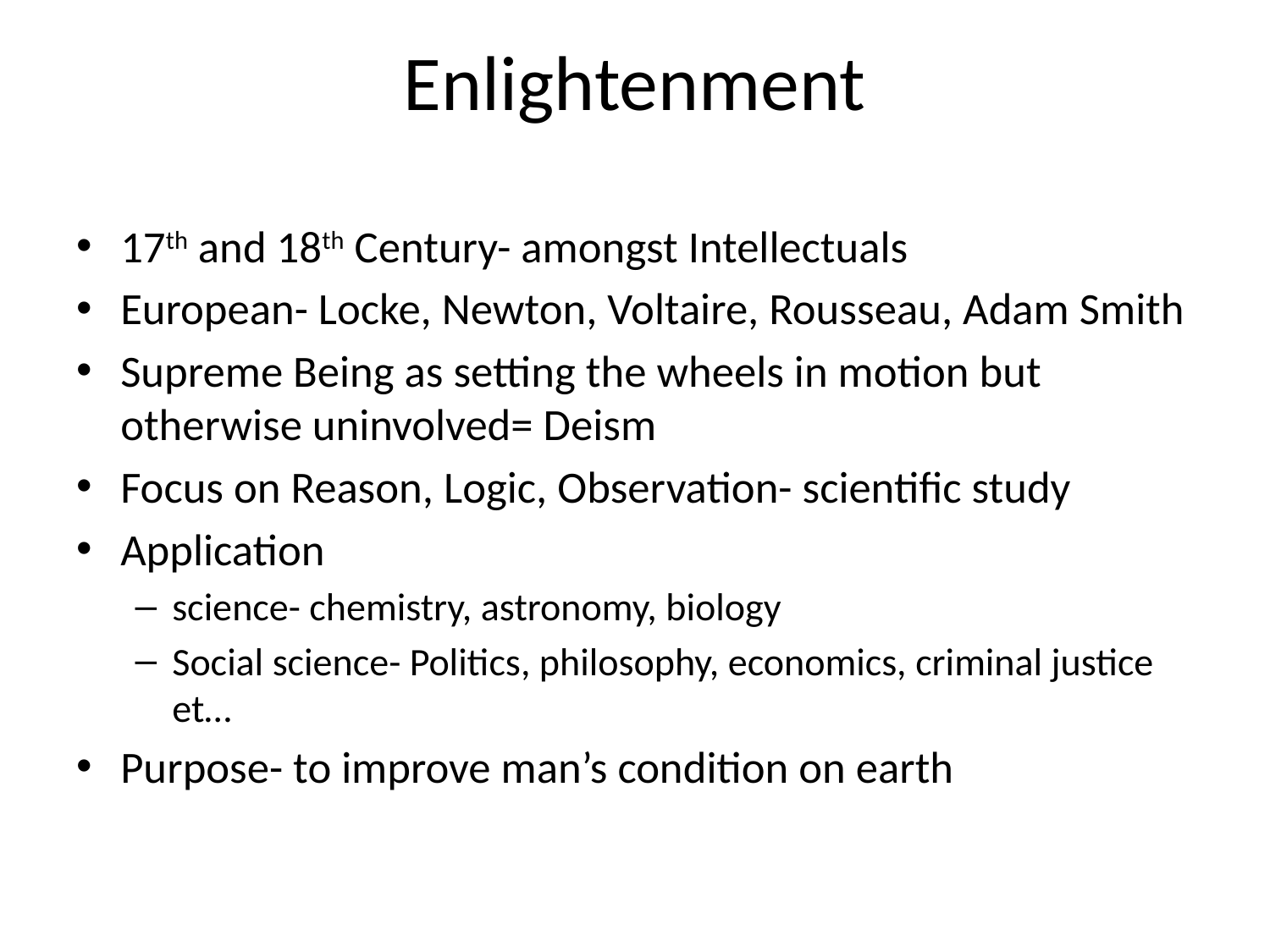

# Enlightenment
17th and 18th Century- amongst Intellectuals
European- Locke, Newton, Voltaire, Rousseau, Adam Smith
Supreme Being as setting the wheels in motion but otherwise uninvolved= Deism
Focus on Reason, Logic, Observation- scientific study
Application
science- chemistry, astronomy, biology
Social science- Politics, philosophy, economics, criminal justice et…
Purpose- to improve man’s condition on earth